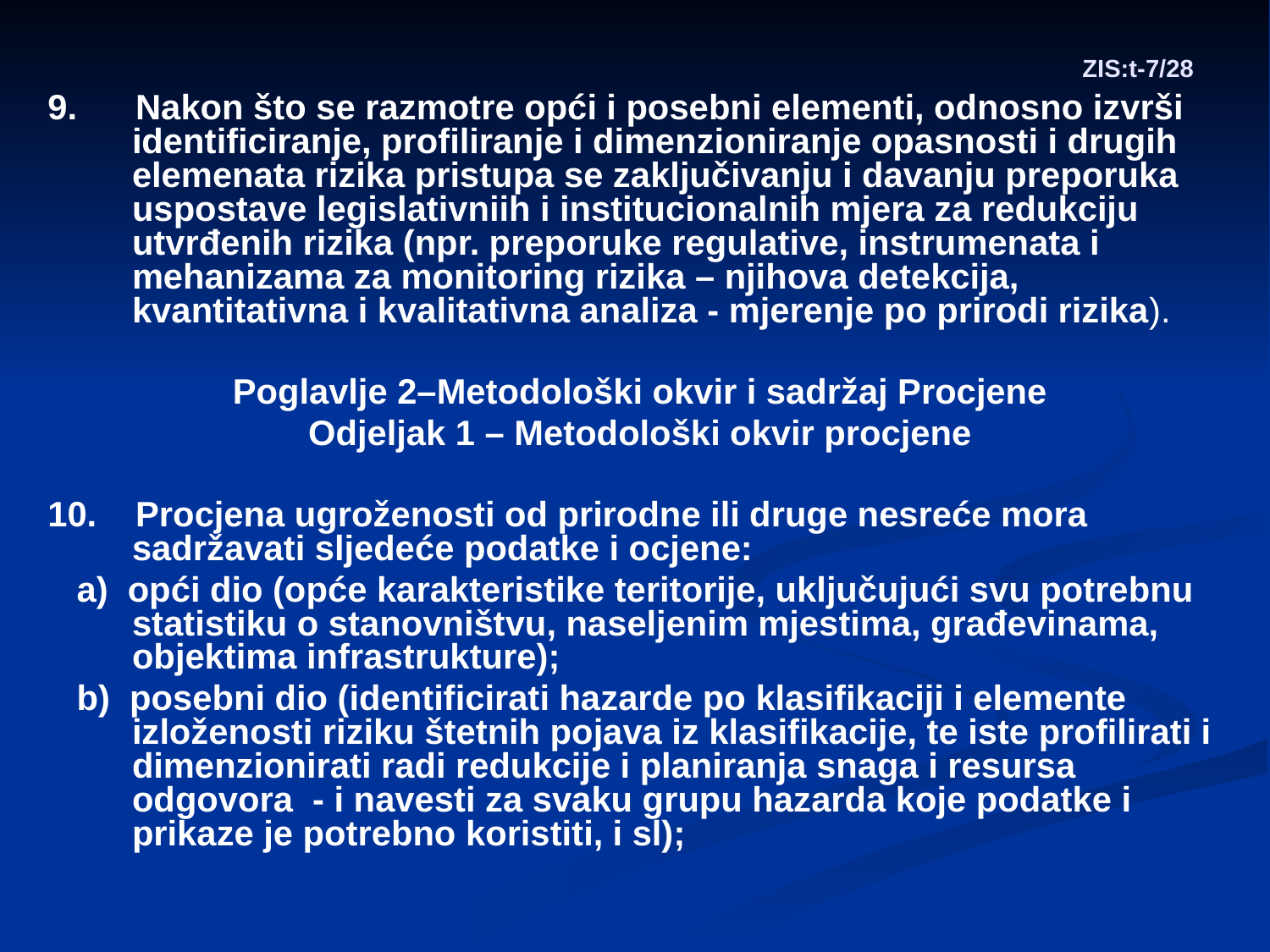

# ZIS:t-7/28
9.      Nakon što se razmotre opći i posebni elementi, odnosno izvrši identificiranje, profiliranje i dimenzioniranje opasnosti i drugih elemenata rizika pristupa se zaključivanju i davanju preporuka uspostave legislativniih i institucionalnih mjera za redukciju utvrđenih rizika (npr. preporuke regulative, instrumenata i mehanizama za monitoring rizika – njihova detekcija, kvantitativna i kvalitativna analiza - mjerenje po prirodi rizika).

Poglavlje 2–Metodološki okvir i sadržaj Procjene
Odjeljak 1 – Metodološki okvir procjene

10.    Procjena ugroženosti od prirodne ili druge nesreće mora sadržavati sljedeće podatke i ocjene:
   a)  opći dio (opće karakteristike teritorije, uključujući svu potrebnu statistiku o stanovništvu, naseljenim mjestima, građevinama, objektima infrastrukture);
   b)  posebni dio (identificirati hazarde po klasifikaciji i elemente izloženosti riziku štetnih pojava iz klasifikacije, te iste profilirati i dimenzionirati radi redukcije i planiranja snaga i resursa odgovora  - i navesti za svaku grupu hazarda koje podatke i prikaze je potrebno koristiti, i sl);